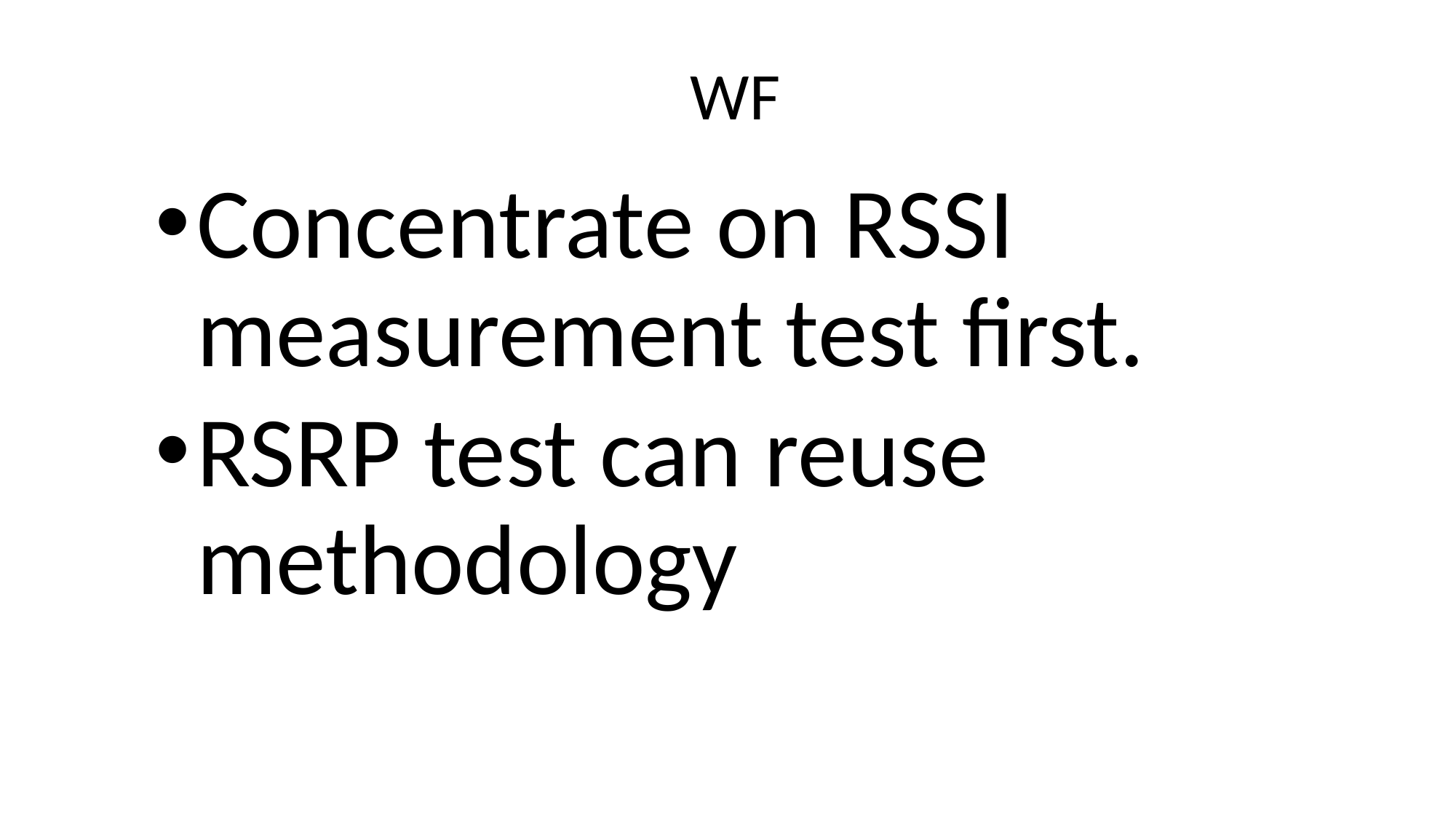

# WF
Concentrate on RSSI measurement test first.
RSRP test can reuse methodology